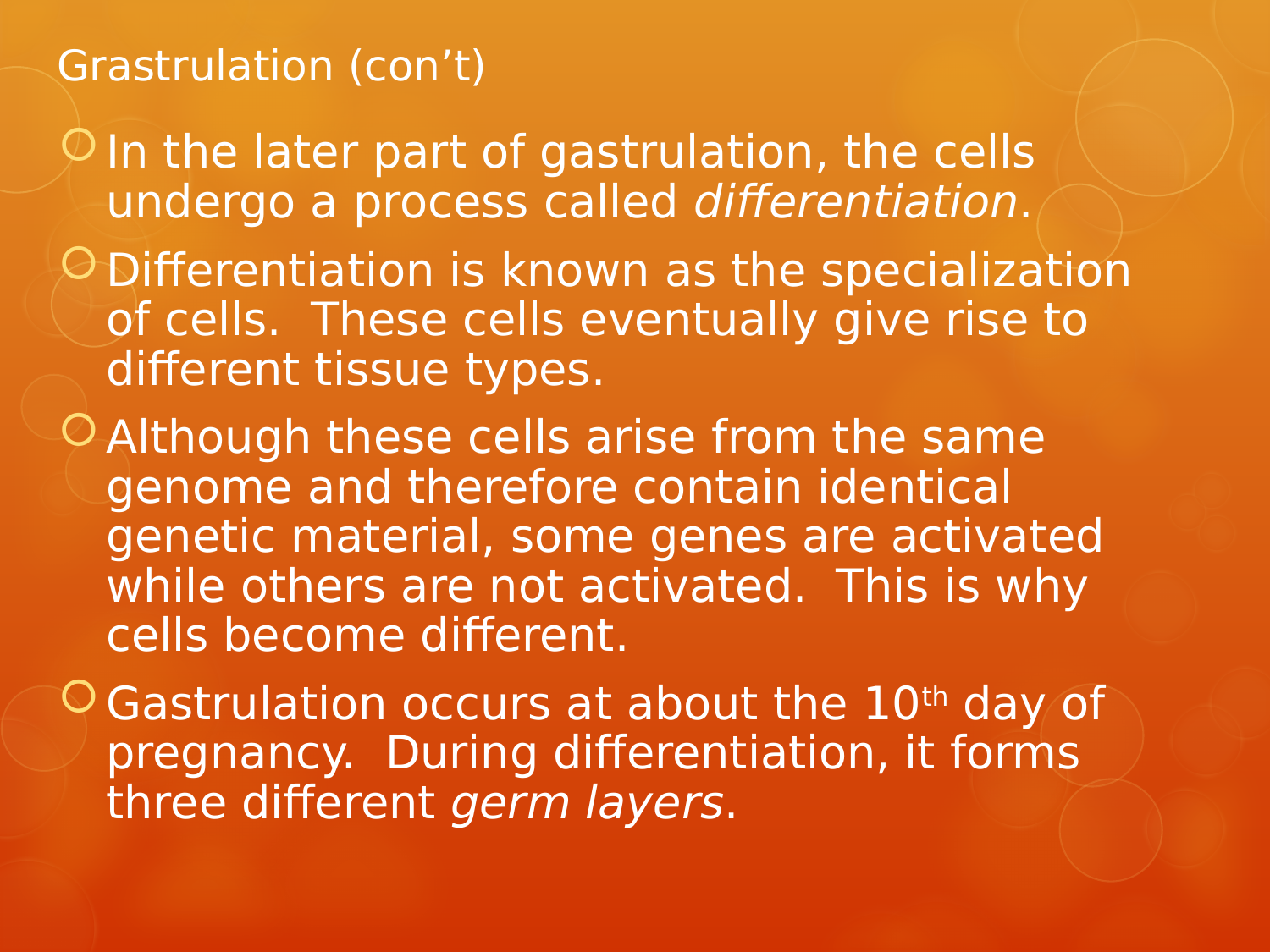

# Grastrulation (con’t)
In the later part of gastrulation, the cells undergo a process called differentiation.
Differentiation is known as the specialization of cells.  These cells eventually give rise to different tissue types.
Although these cells arise from the same genome and therefore contain identical genetic material, some genes are activated while others are not activated.  This is why cells become different.
Gastrulation occurs at about the 10th day of pregnancy.  During differentiation, it forms  three different germ layers.